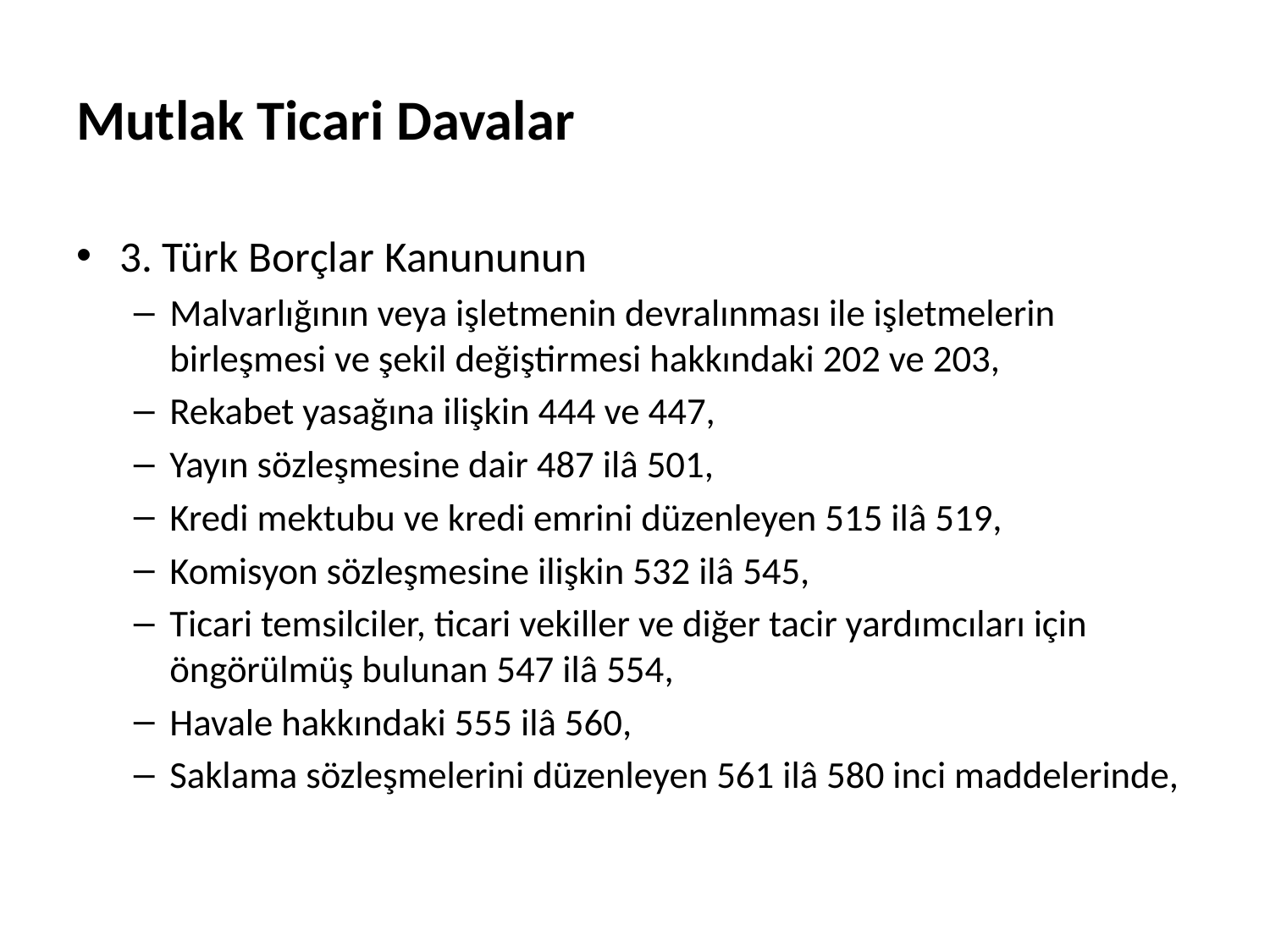

# Mutlak Ticari Davalar
3. Türk Borçlar Kanununun
Malvarlığının veya işletmenin devralınması ile işletmelerin birleşmesi ve şekil değiştirmesi hakkındaki 202 ve 203,
Rekabet yasağına ilişkin 444 ve 447,
Yayın sözleşmesine dair 487 ilâ 501,
Kredi mektubu ve kredi emrini düzenleyen 515 ilâ 519,
Komisyon sözleşmesine ilişkin 532 ilâ 545,
Ticari temsilciler, ticari vekiller ve diğer tacir yardımcıları için öngörülmüş bulunan 547 ilâ 554,
Havale hakkındaki 555 ilâ 560,
Saklama sözleşmelerini düzenleyen 561 ilâ 580 inci maddelerinde,